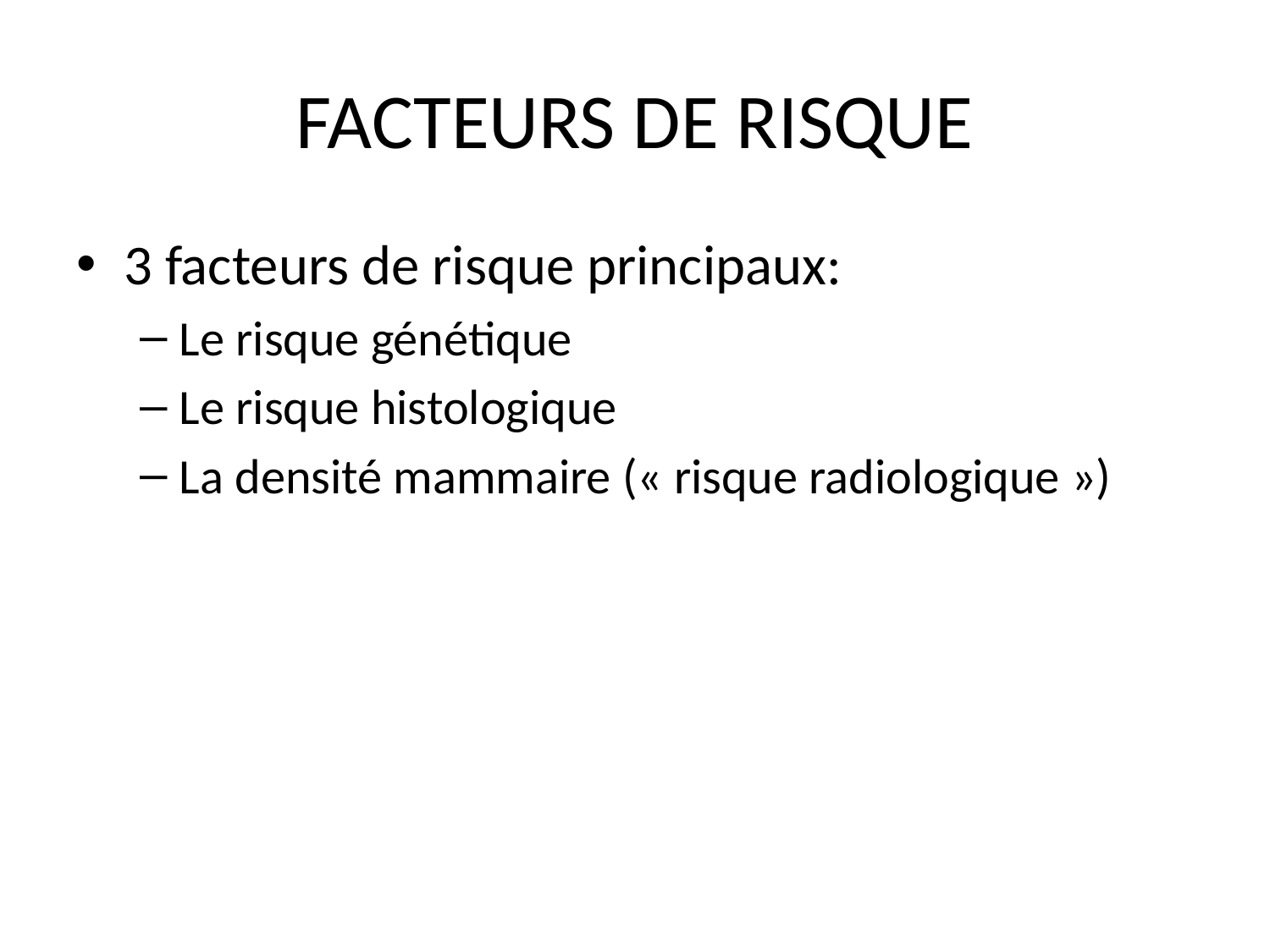

# FACTEURS DE RISQUE
3 facteurs de risque principaux:
Le risque génétique
Le risque histologique
La densité mammaire (« risque radiologique »)